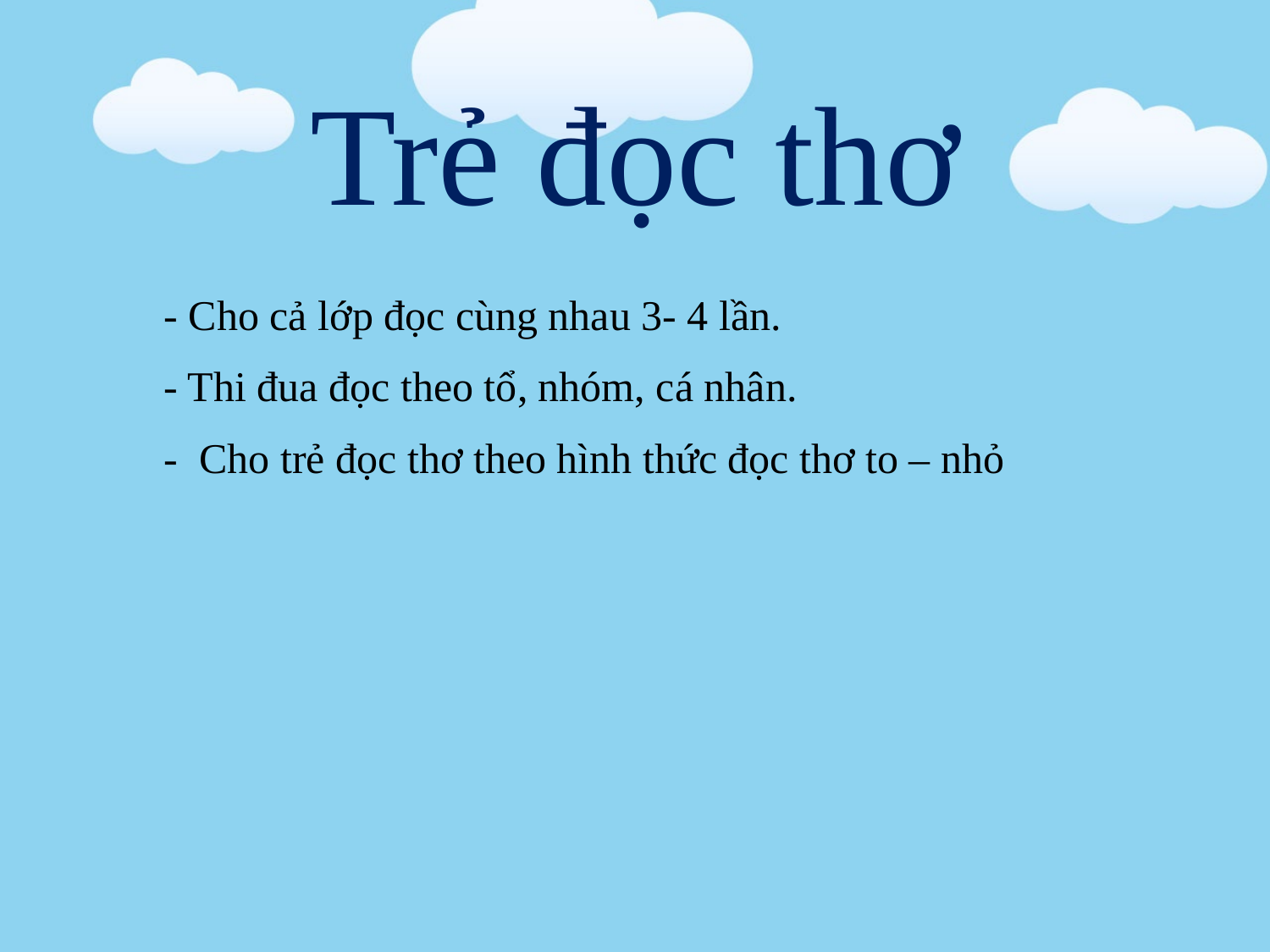

# Trẻ đọc thơ
| - Cho cả lớp đọc cùng nhau 3- 4 lần. - Thi đua đọc theo tổ, nhóm, cá nhân. - Cho trẻ đọc thơ theo hình thức đọc thơ to – nhỏ |
| --- |